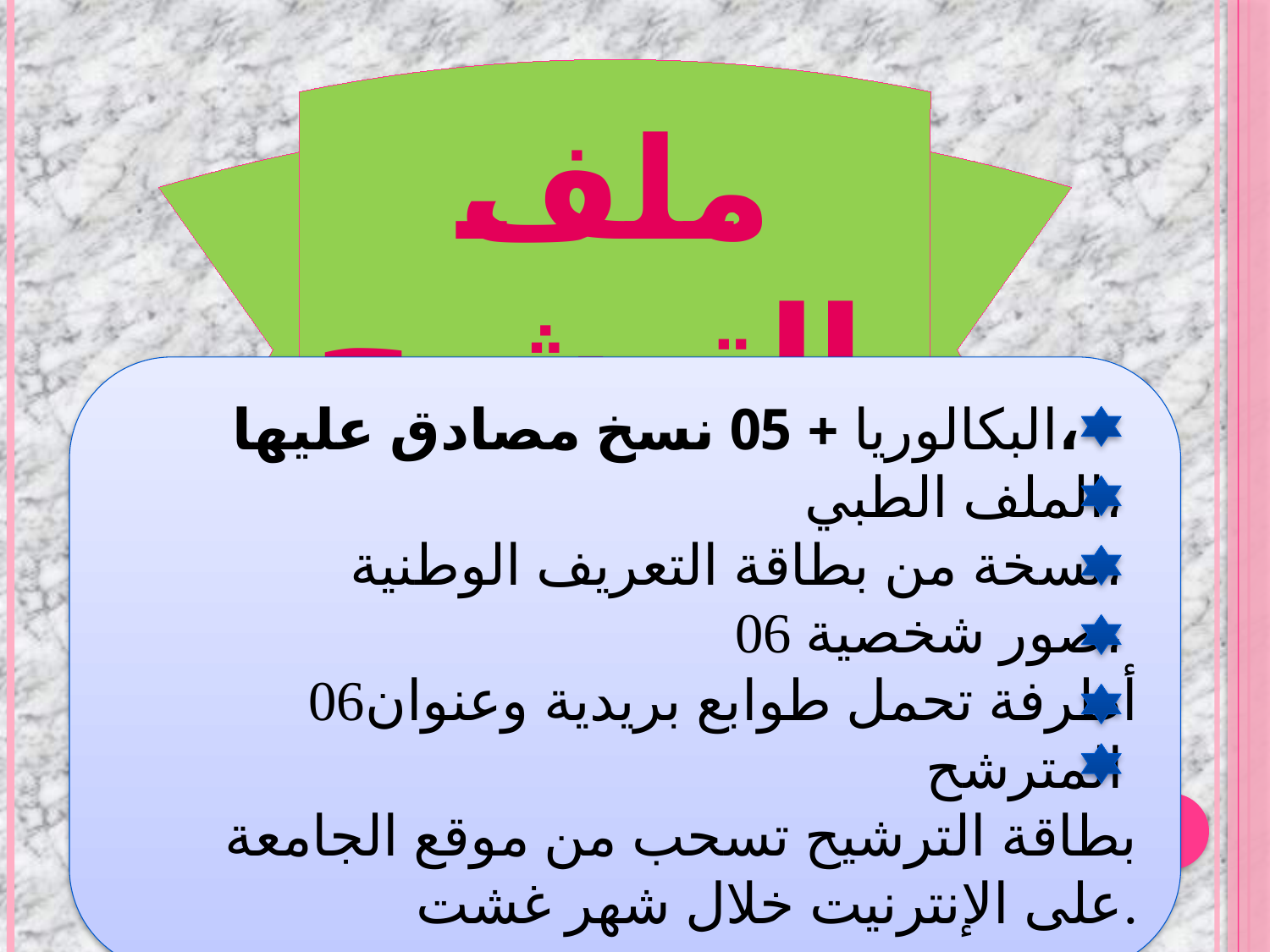

ملف الترشيح
     البكالوریا + 05 نسخ مصادق علیھا،
     الملف الطبي،
     نسخة من بطاقة التعریف الوطنیة،
     06 صور شخصیة،
     06أظرفة تحمل طوابع بریدیة وعنوان المترشح
     بطاقة الترشیح تسحب من موقع الجامعة على الإنترنیت خلال شھر غشت.